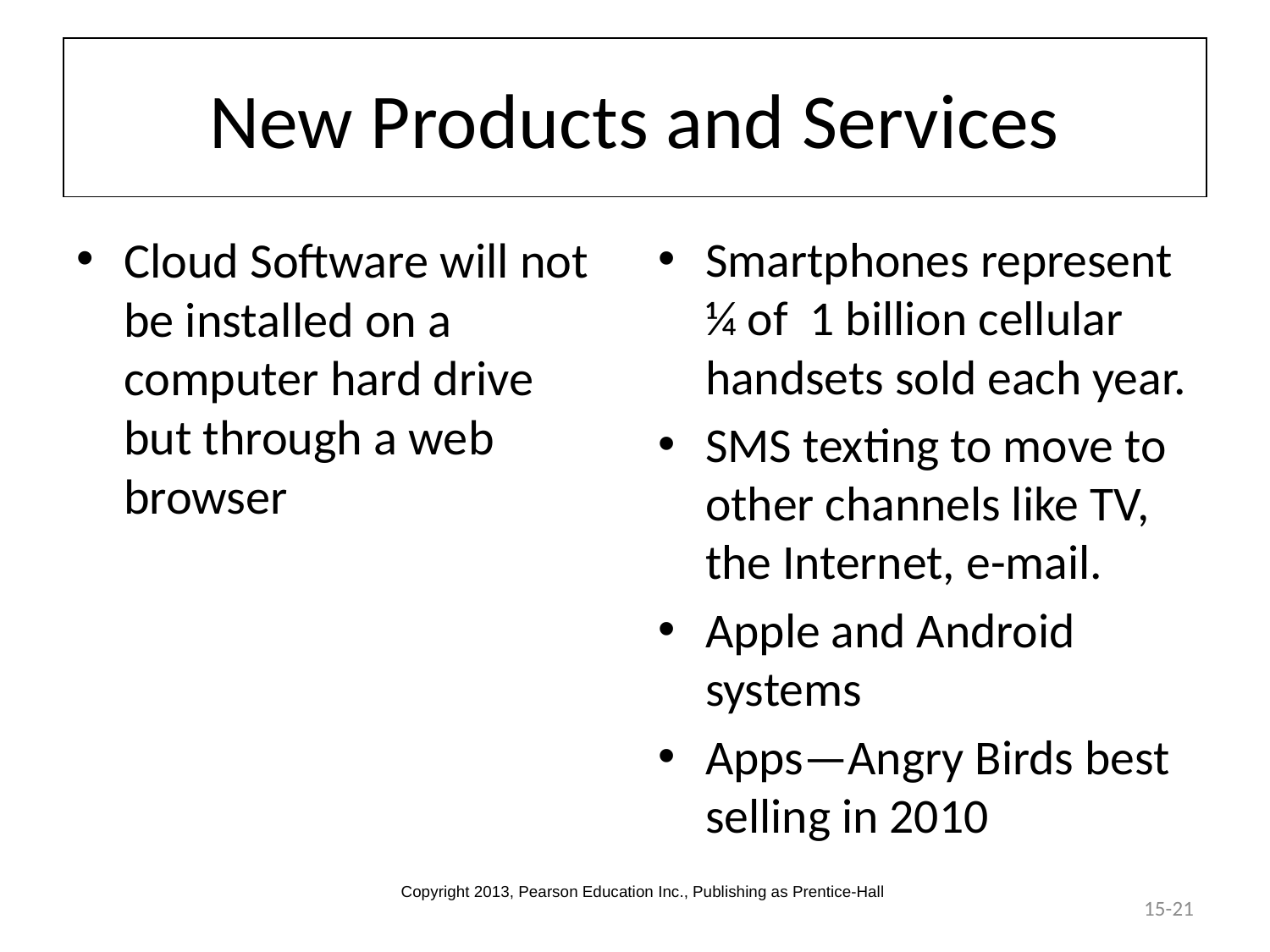

# New Products and Services
Cloud Software will not be installed on a computer hard drive but through a web browser
Smartphones represent ¼ of  1 billion cellular handsets sold each year.
SMS texting to move to other channels like TV, the Internet, e-mail.
Apple and Android systems
Apps—Angry Birds best selling in 2010
Copyright 2013, Pearson Education Inc., Publishing as Prentice-Hall

15-21